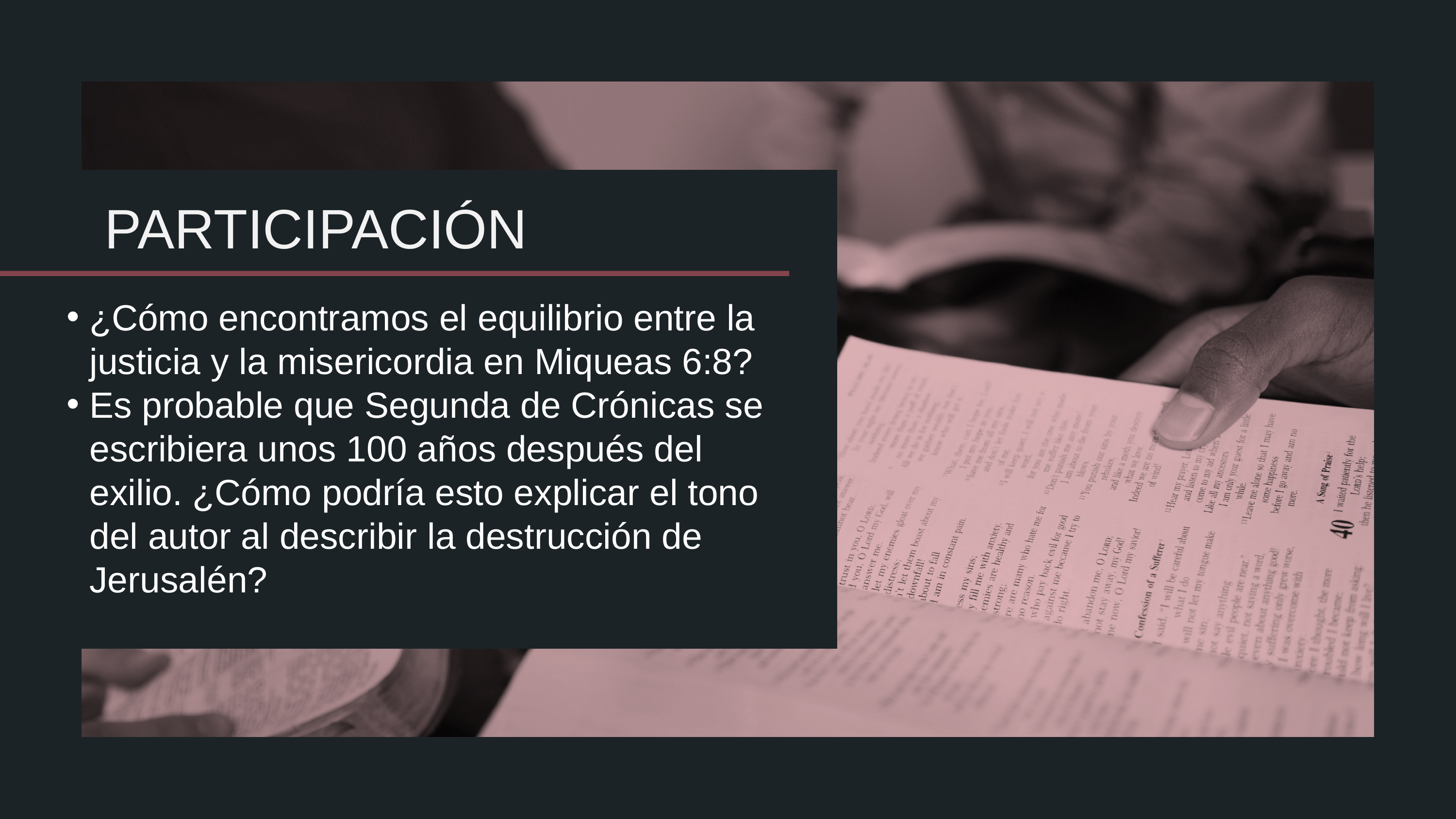

¿Cómo encontramos el equilibrio entre la justicia y la misericordia en Miqueas 6:8?
Es probable que Segunda de Crónicas se escribiera unos 100 años después del exilio. ¿Cómo podría esto explicar el tono del autor al describir la destrucción de Jerusalén?